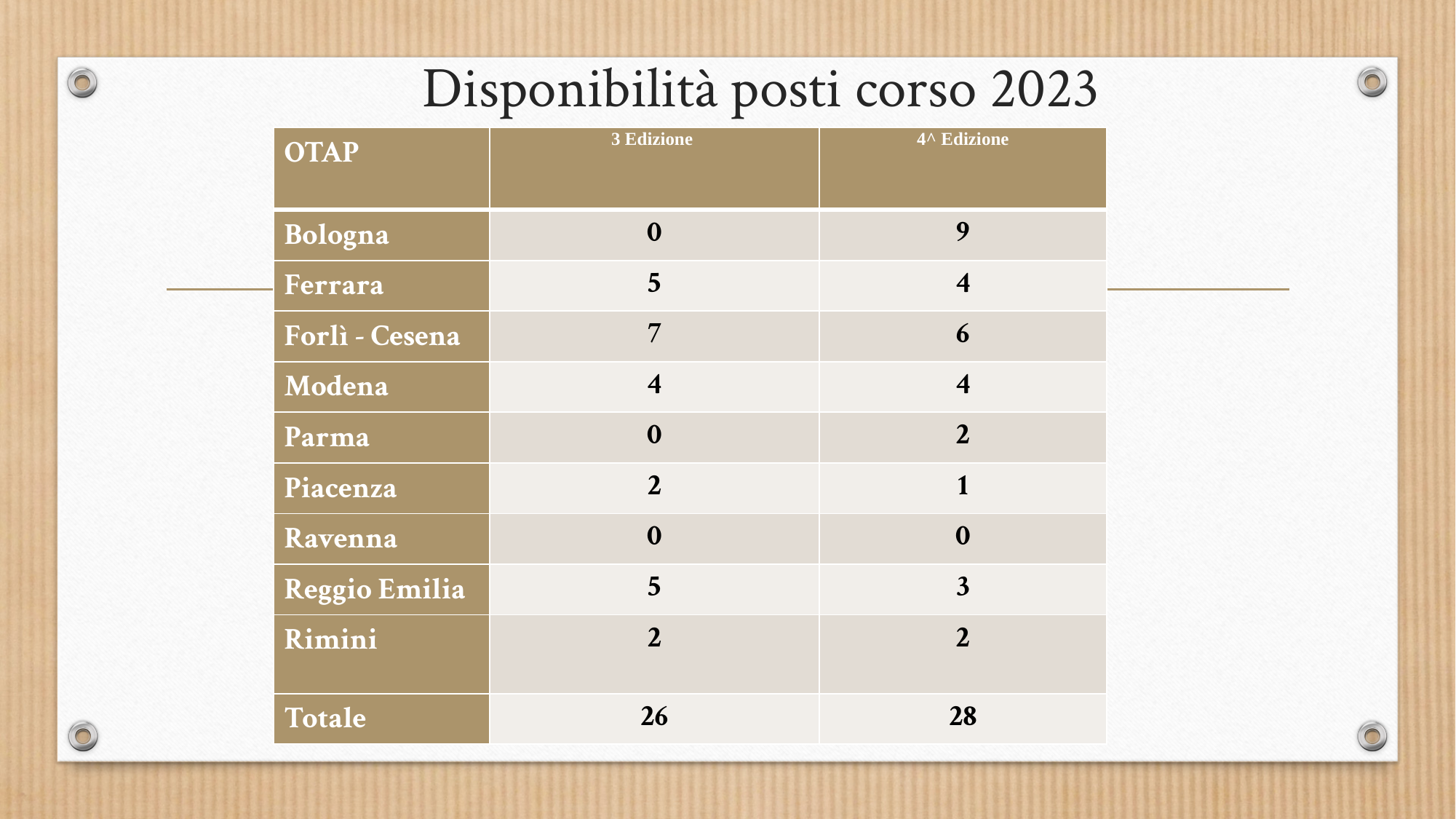

# Disponibilità posti corso 2023
| OTAP | 3 Edizione | 4^ Edizione |
| --- | --- | --- |
| Bologna | 0 | 9 |
| Ferrara | 5 | 4 |
| Forlì - Cesena | 7 | 6 |
| Modena | 4 | 4 |
| Parma | 0 | 2 |
| Piacenza | 2 | 1 |
| Ravenna | 0 | 0 |
| Reggio Emilia | 5 | 3 |
| Rimini | 2 | 2 |
| Totale | 26 | 28 |